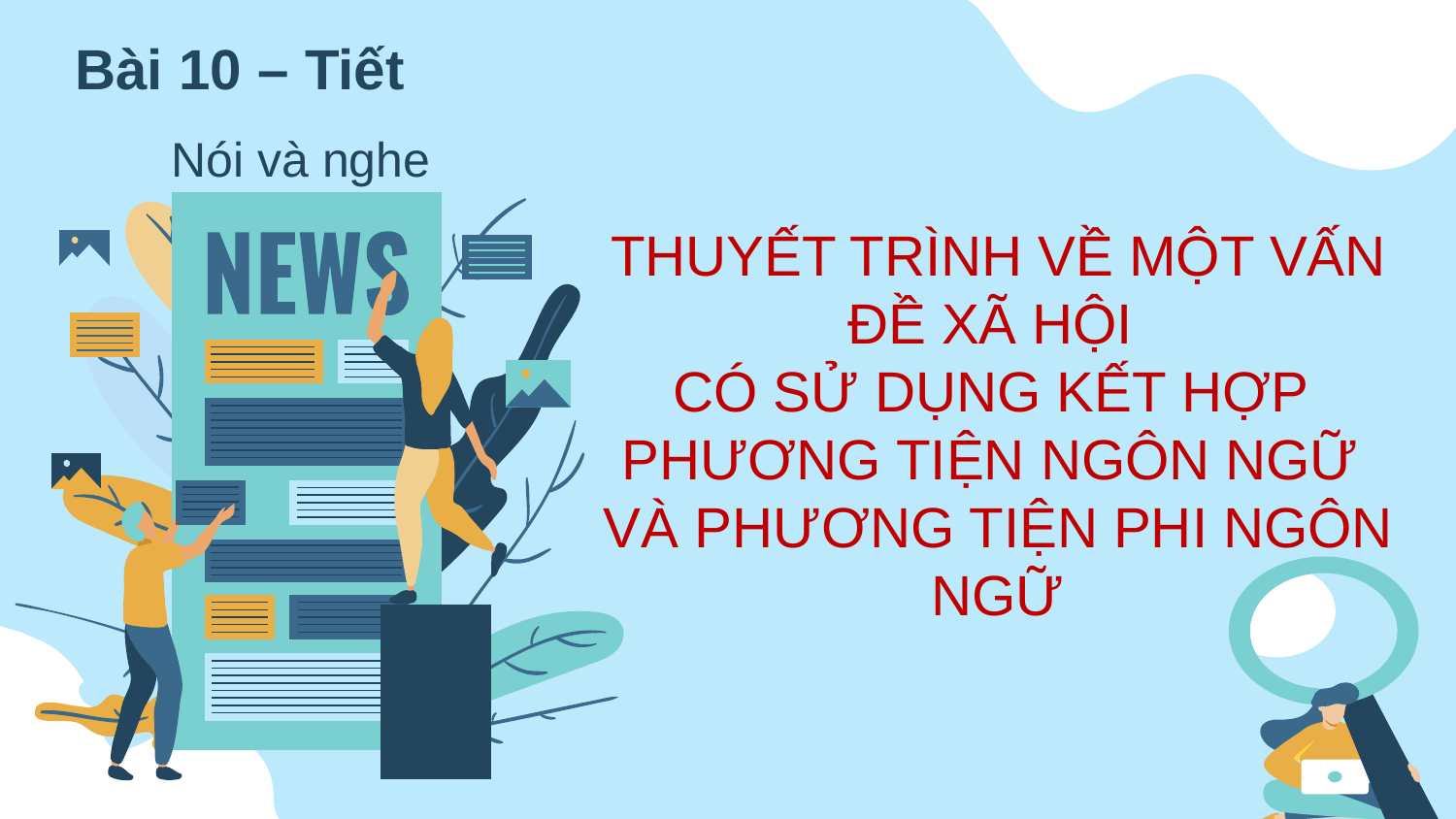

# Bài 10 – Tiết
Nói và nghe

THUYẾT TRÌNH VỀ MỘT VẤN ĐỀ XÃ HỘI
CÓ SỬ DỤNG KẾT HỢP
PHƯƠNG TIỆN NGÔN NGỮ
VÀ PHƯƠNG TIỆN PHI NGÔN NGỮ